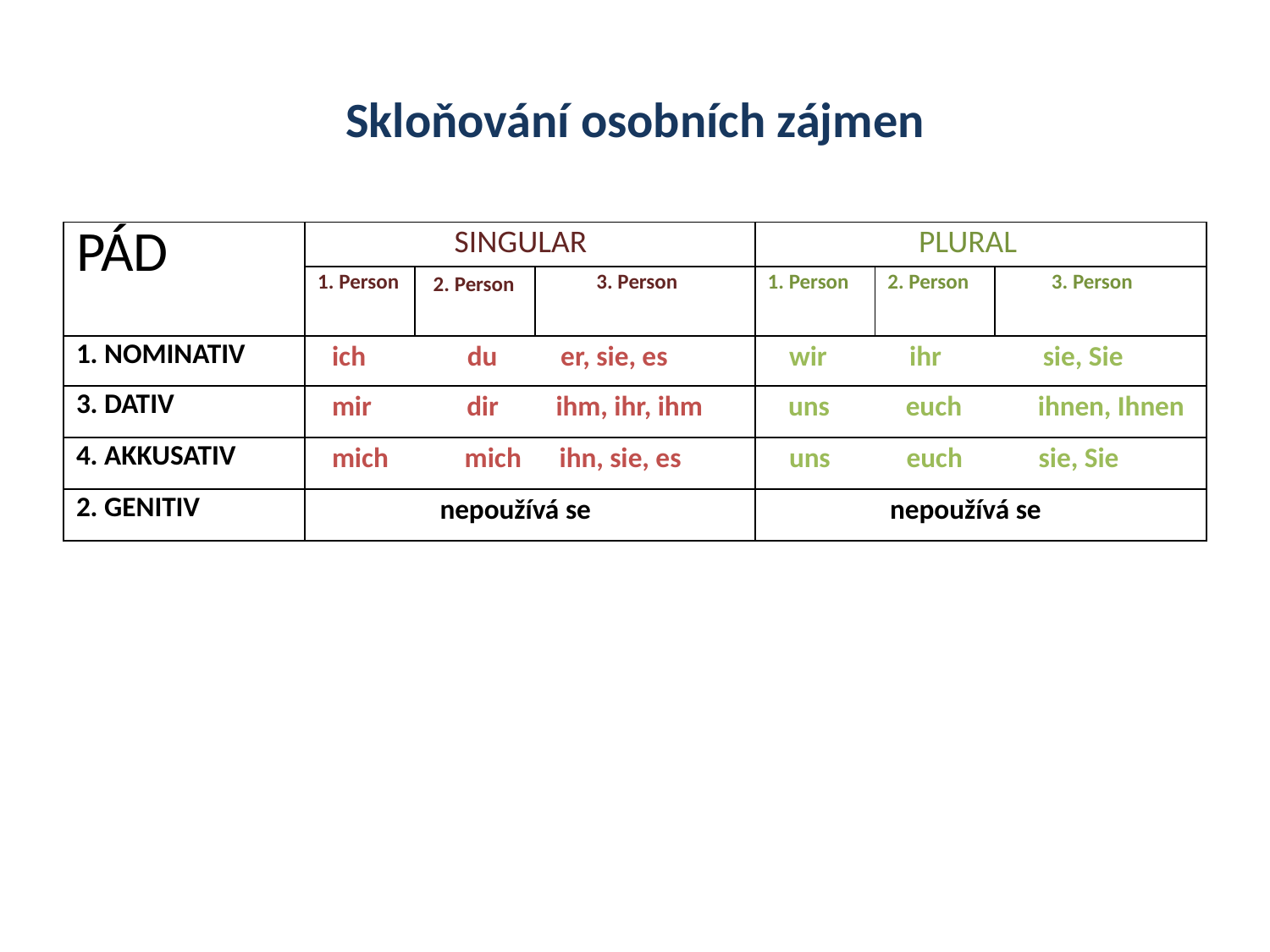

# Skloňování osobních zájmen
| PÁD | SINGULAR |  |  | PLURAL |  |  |
| --- | --- | --- | --- | --- | --- | --- |
|  | 1. Person | 2. Person | 3. Person | 1. Person | 2. Person | 3. Person |
| 1. NOMINATIV | ich du er, sie, es |  |  | wir ihr sie, Sie |  |  |
| 3. DATIV | mir dir ihm, ihr, ihm |  |  | uns euch ihnen, Ihnen |  |  |
| 4. AKKUSATIV | mich mich ihn, sie, es |  |  | uns euch sie, Sie |  |  |
| 2. GENITIV | nepoužívá se |  |  | nepoužívá se |  |  |